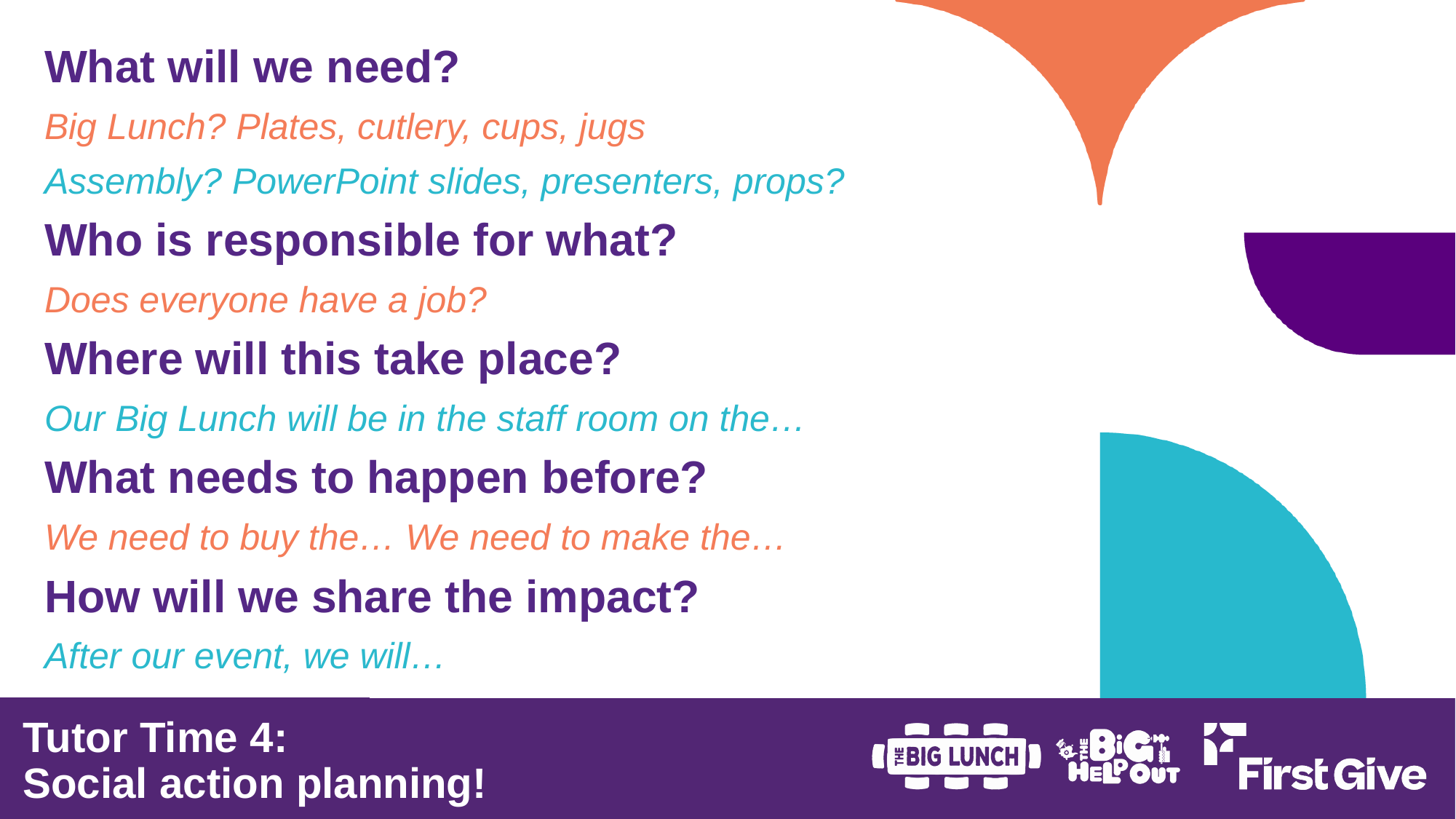

What will we need?
Big Lunch? Plates, cutlery, cups, jugs
Assembly? PowerPoint slides, presenters, props?
Who is responsible for what?
Does everyone have a job?
Where will this take place?
Our Big Lunch will be in the staff room on the…
What needs to happen before?
We need to buy the… We need to make the…
How will we share the impact?
After our event, we will…

Tutor Time 4:
Social action planning!